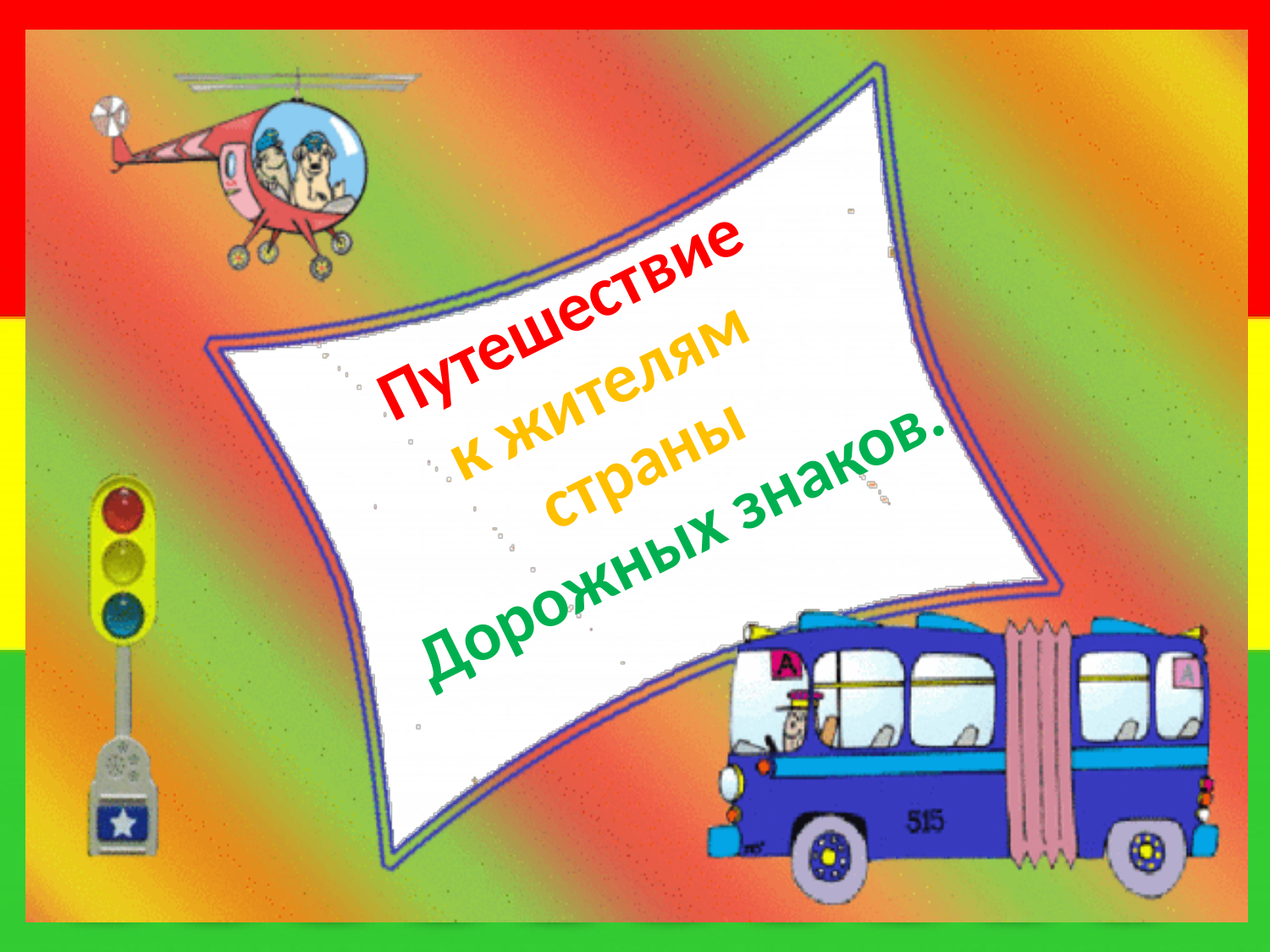

# Путешествие к жителям страны Дорожных знаков.